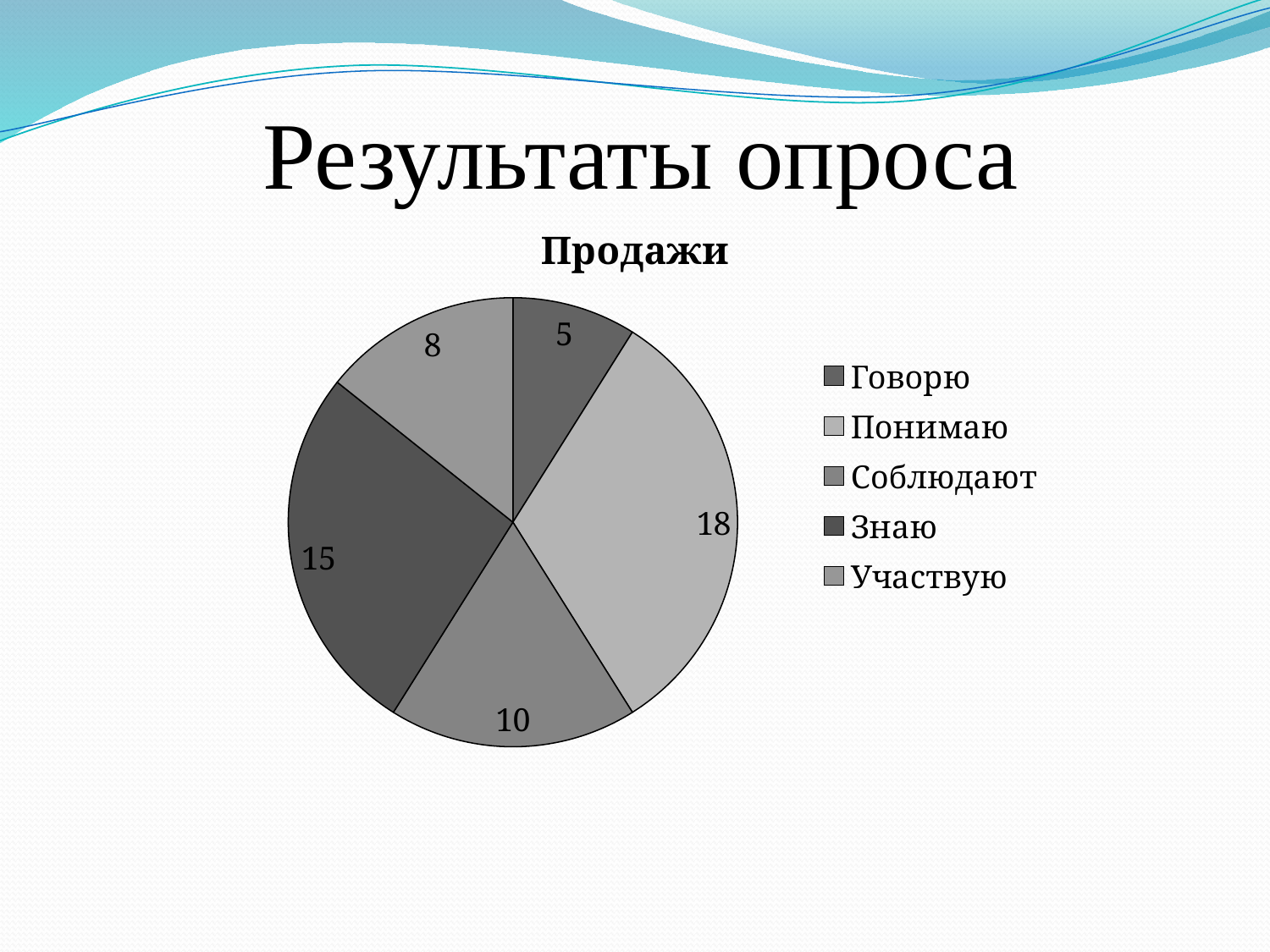

# Результаты опроса

### Chart:

| Category | Продажи |
|---|---|
| Говорю | 5.0 |
| Понимаю | 18.0 |
| Соблюдают | 10.0 |
| Знаю | 15.0 |
| Участвую | 8.0 |